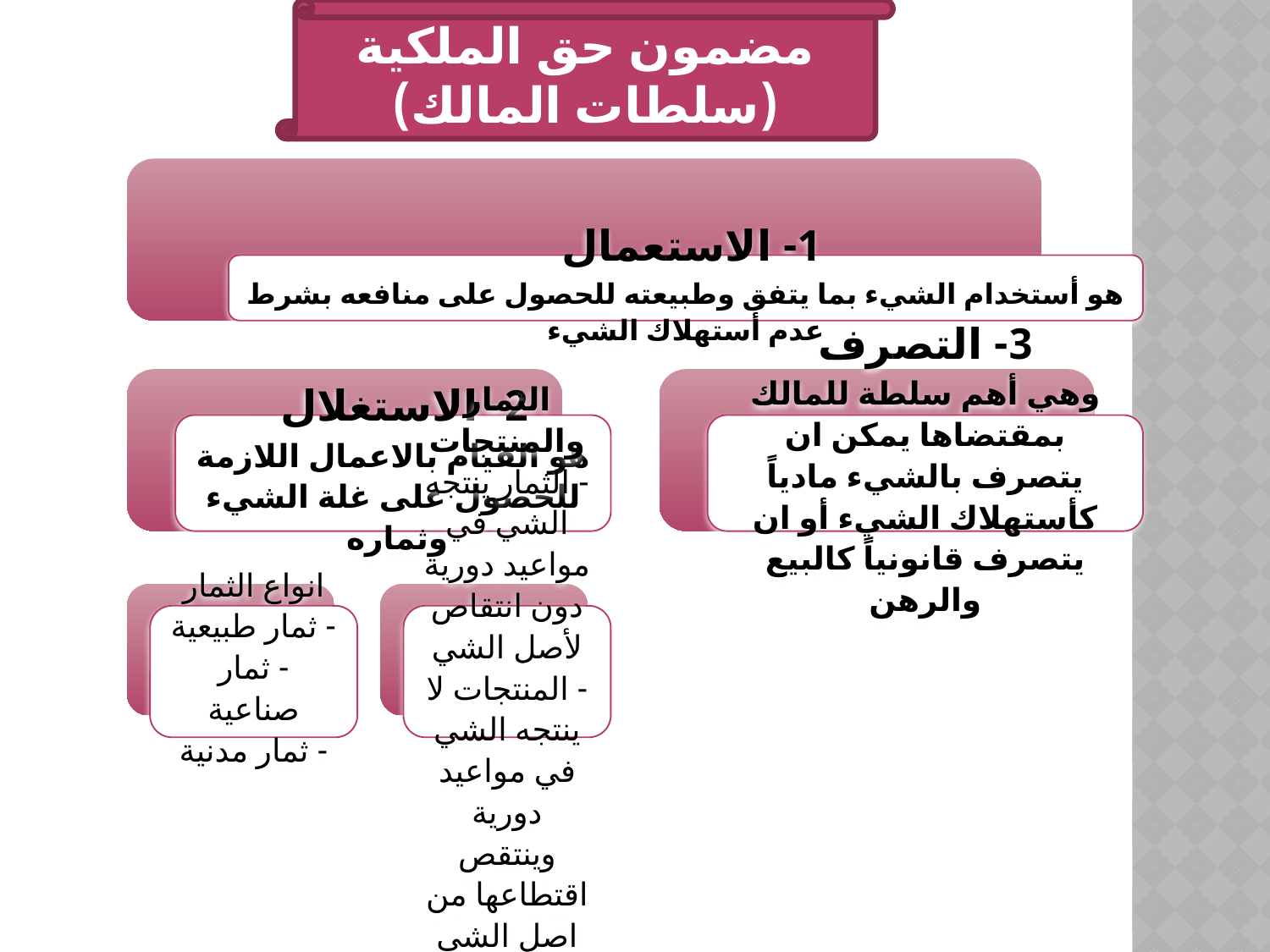

مضمون حق الملكية
(سلطات المالك)
#
انواع الثمار
- ثمار طبيعية
- ثمار مدنية
3- التصرف